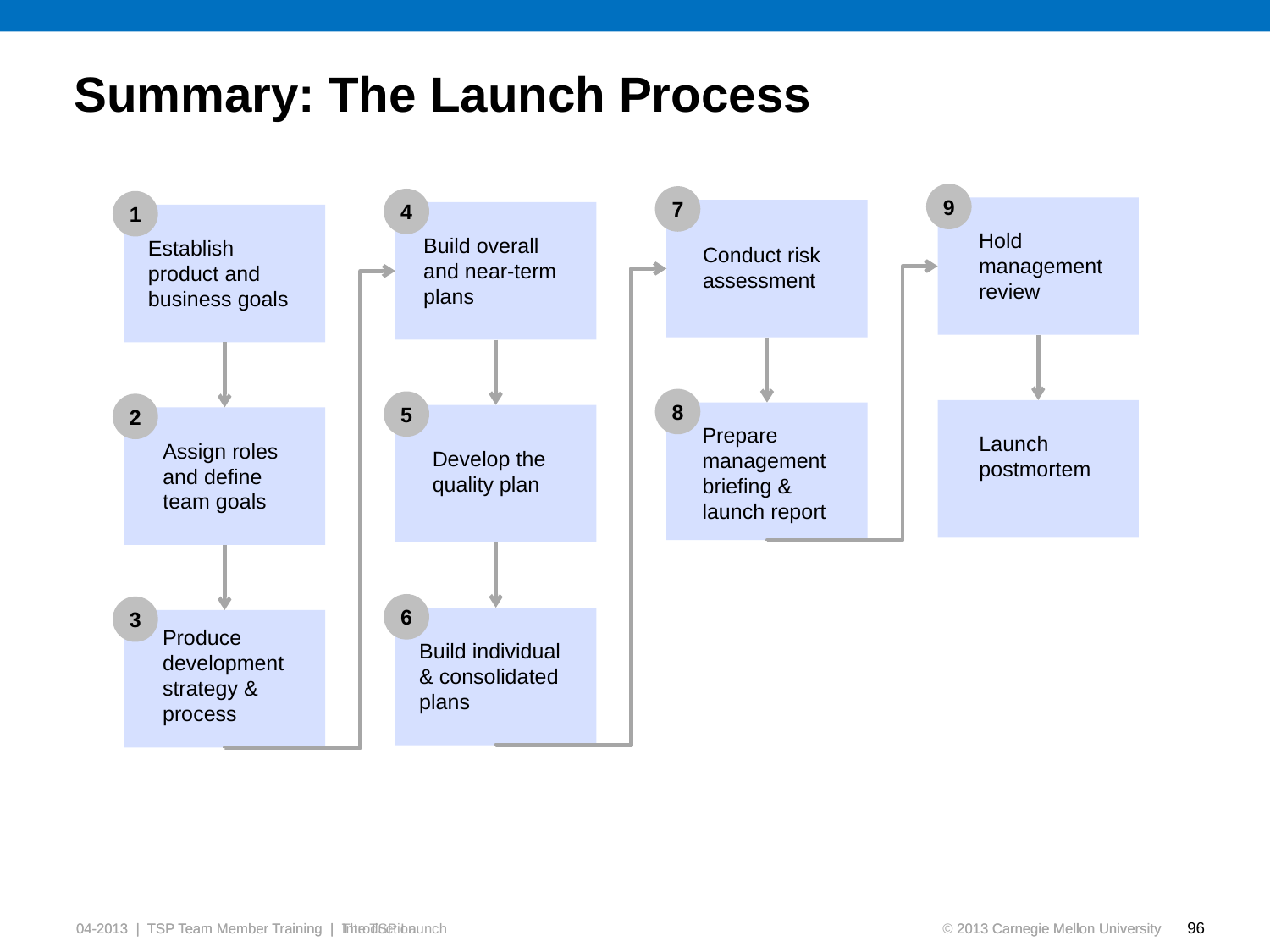

# Summary: The Launch Process
9
7
4
1

Hold
management
review
Build overall
and near-term
plans
Establish
product and
business goals
Conduct risk
assessment
8
5
1
2

Prepare
management
briefing &
launch report
Launch
postmortem
Assign roles
and define
team goals
Develop the
quality plan
6
3

Produce
development
strategy &
process
Build individual
& consolidated
plans